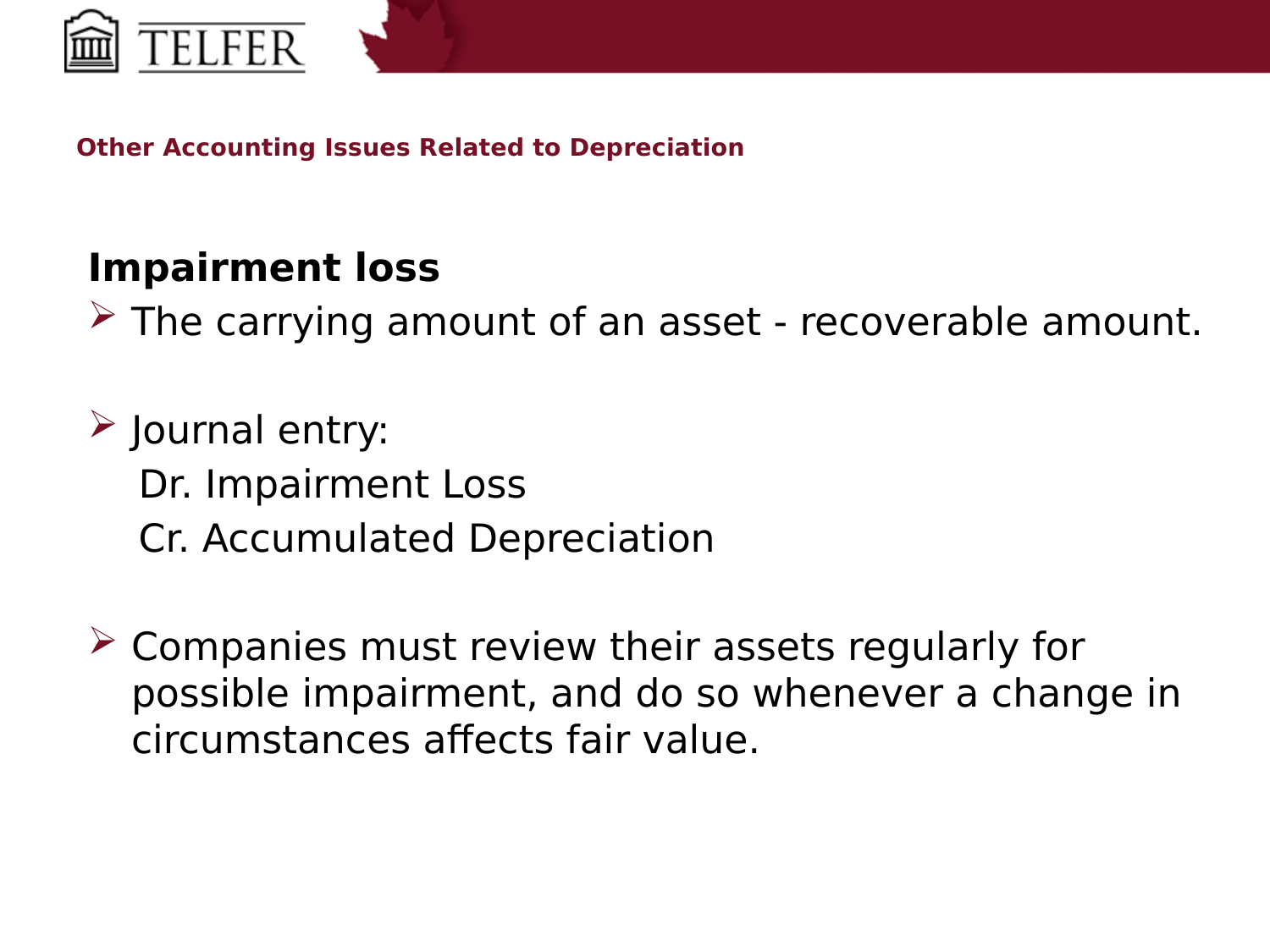

# Other Accounting Issues Related to Depreciation
Impairment loss
The carrying amount of an asset - recoverable amount.

Journal entry:
Dr. Impairment Loss
		Cr. Accumulated Depreciation

Companies must review their assets regularly for possible impairment, and do so whenever a change in circumstances affects fair value.